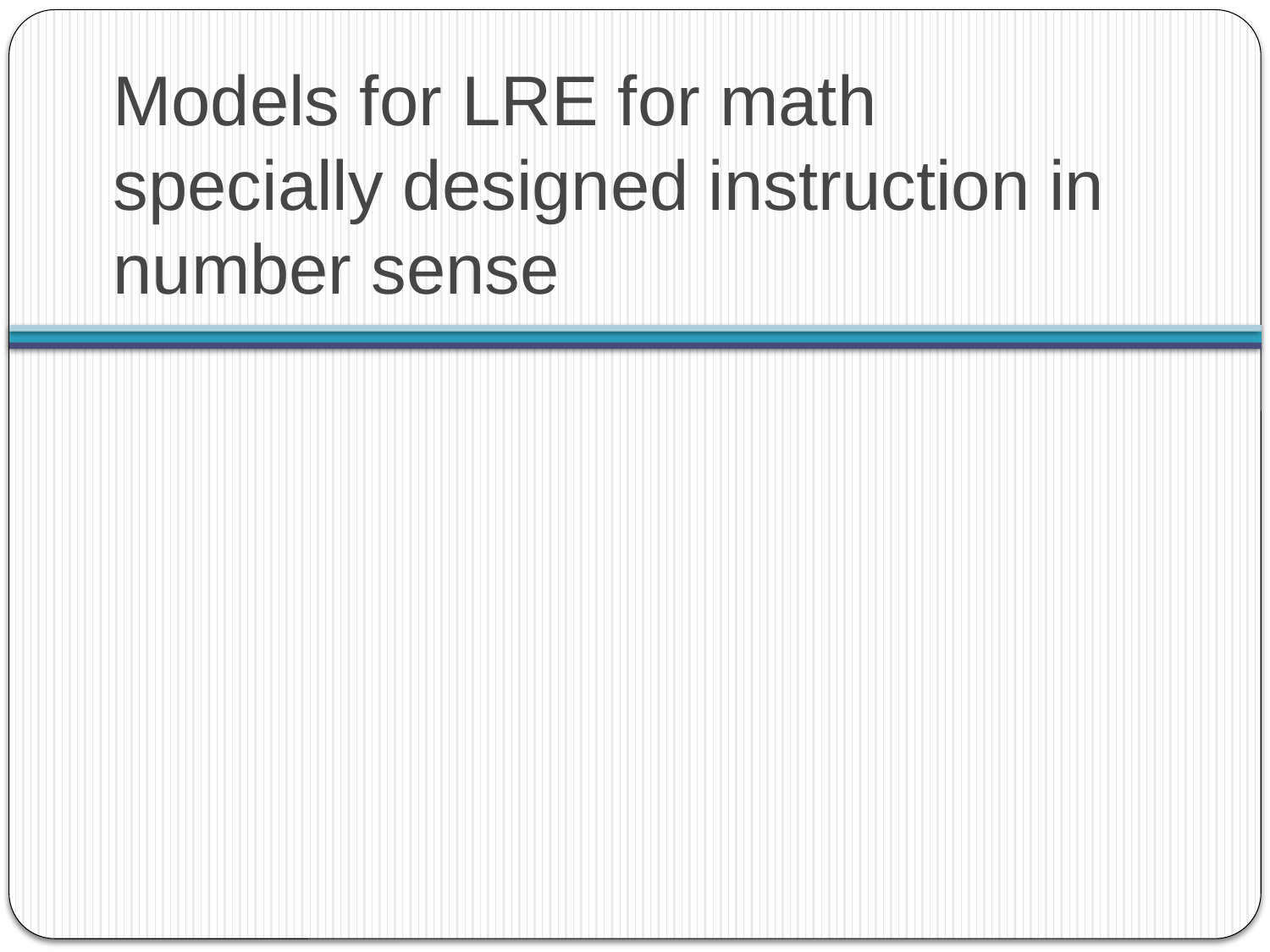

# Models for LRE for math specially designed instruction in number sense